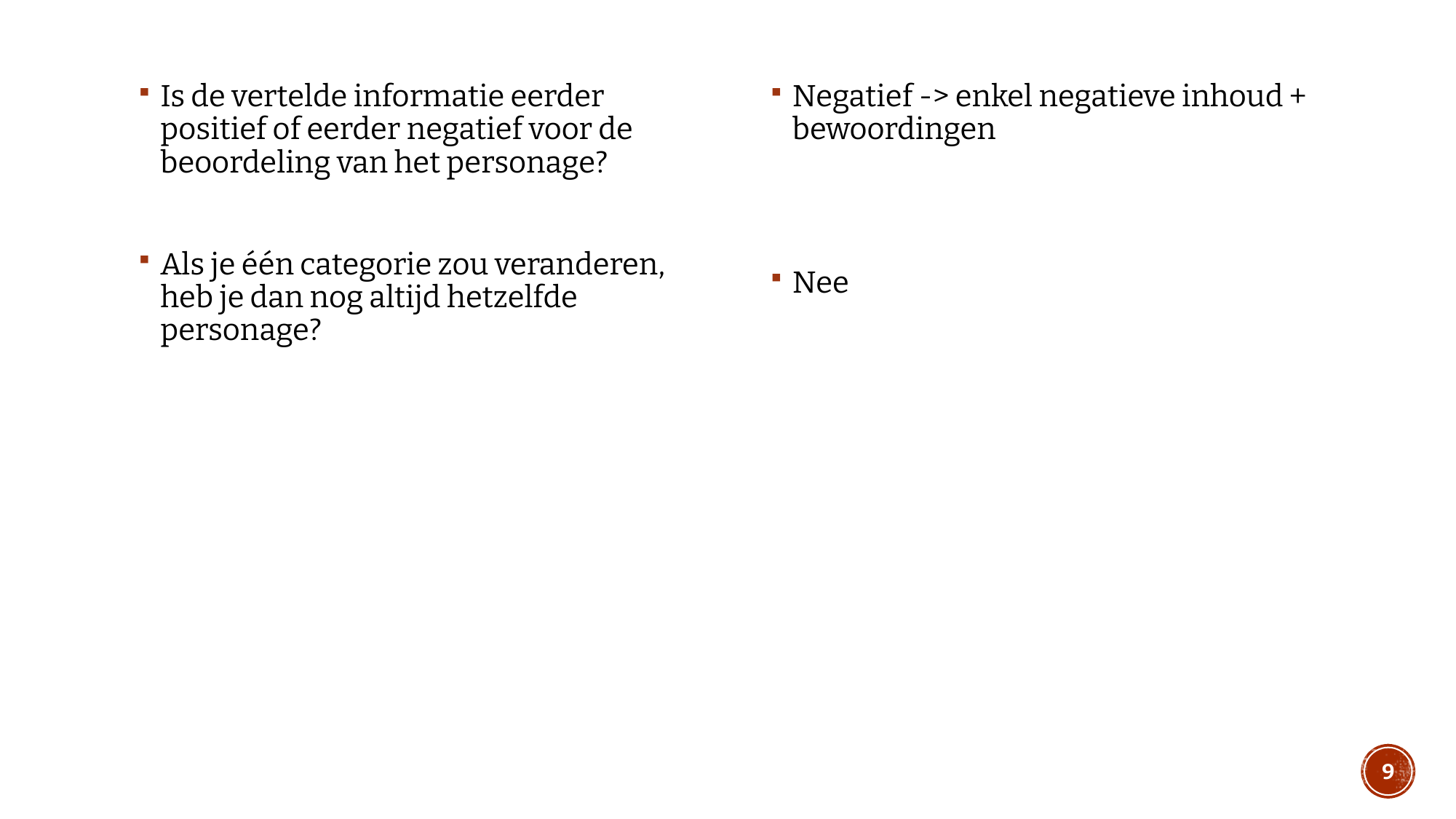

Is de vertelde informatie eerder positief of eerder negatief voor de beoordeling van het personage?

Als je één categorie zou veranderen, heb je dan nog altijd hetzelfde personage?

Negatief -> enkel negatieve inhoud + bewoordingen

Nee

9